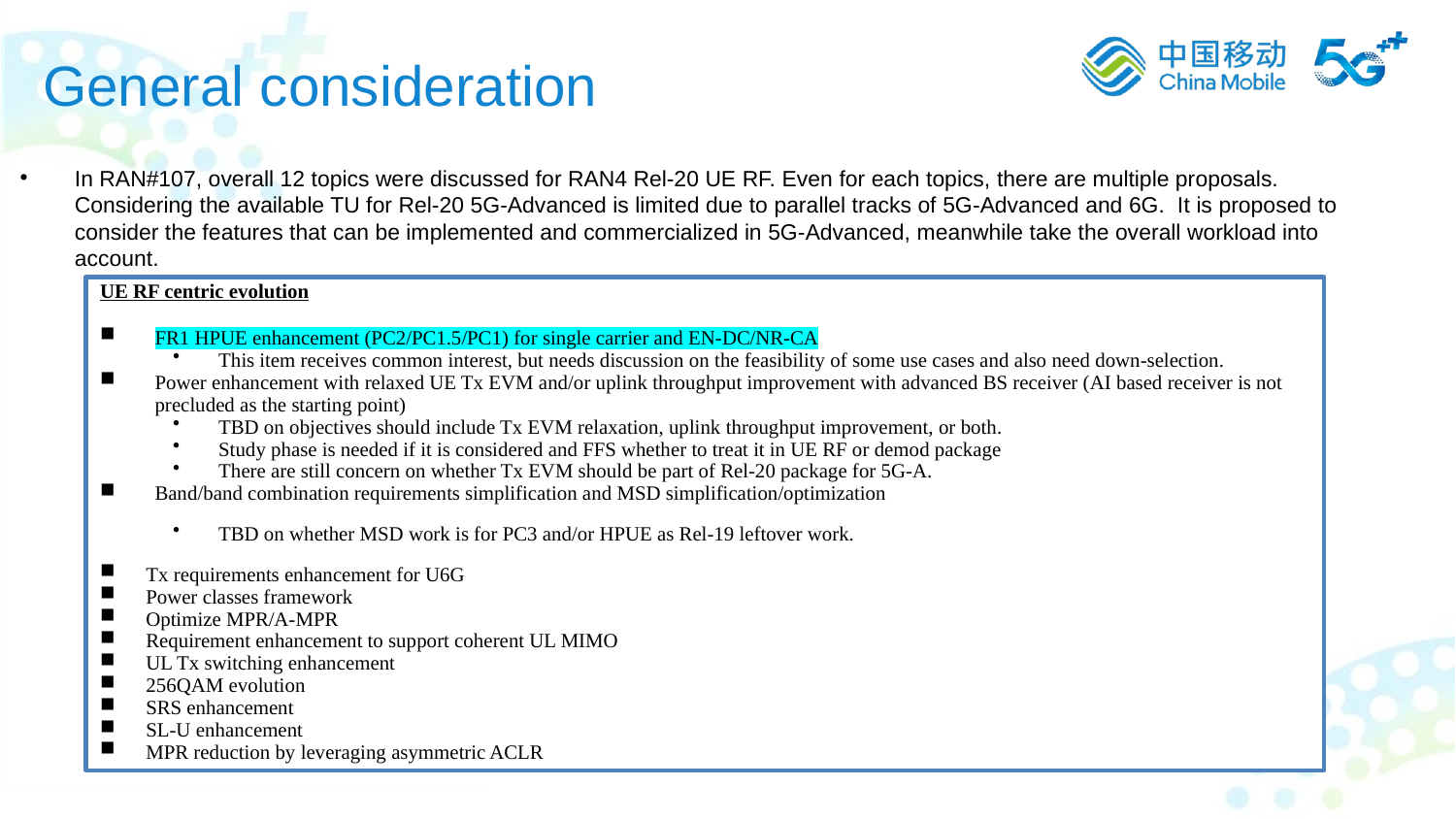

General consideration
In RAN#107, overall 12 topics were discussed for RAN4 Rel-20 UE RF. Even for each topics, there are multiple proposals. Considering the available TU for Rel-20 5G-Advanced is limited due to parallel tracks of 5G-Advanced and 6G.  It is proposed to consider the features that can be implemented and commercialized in 5G-Advanced, meanwhile take the overall workload into account.
UE RF centric evolution
FR1 HPUE enhancement (PC2/PC1.5/PC1) for single carrier and EN-DC/NR-CA
This item receives common interest, but needs discussion on the feasibility of some use cases and also need down-selection.
Power enhancement with relaxed UE Tx EVM and/or uplink throughput improvement with advanced BS receiver (AI based receiver is not precluded as the starting point)
TBD on objectives should include Tx EVM relaxation, uplink throughput improvement, or both.
Study phase is needed if it is considered and FFS whether to treat it in UE RF or demod package
There are still concern on whether Tx EVM should be part of Rel-20 package for 5G-A.
Band/band combination requirements simplification and MSD simplification/optimization
TBD on whether MSD work is for PC3 and/or HPUE as Rel-19 leftover work.
Tx requirements enhancement for U6G
Power classes framework
Optimize MPR/A-MPR
Requirement enhancement to support coherent UL MIMO
UL Tx switching enhancement
256QAM evolution
SRS enhancement
SL-U enhancement
MPR reduction by leveraging asymmetric ACLR